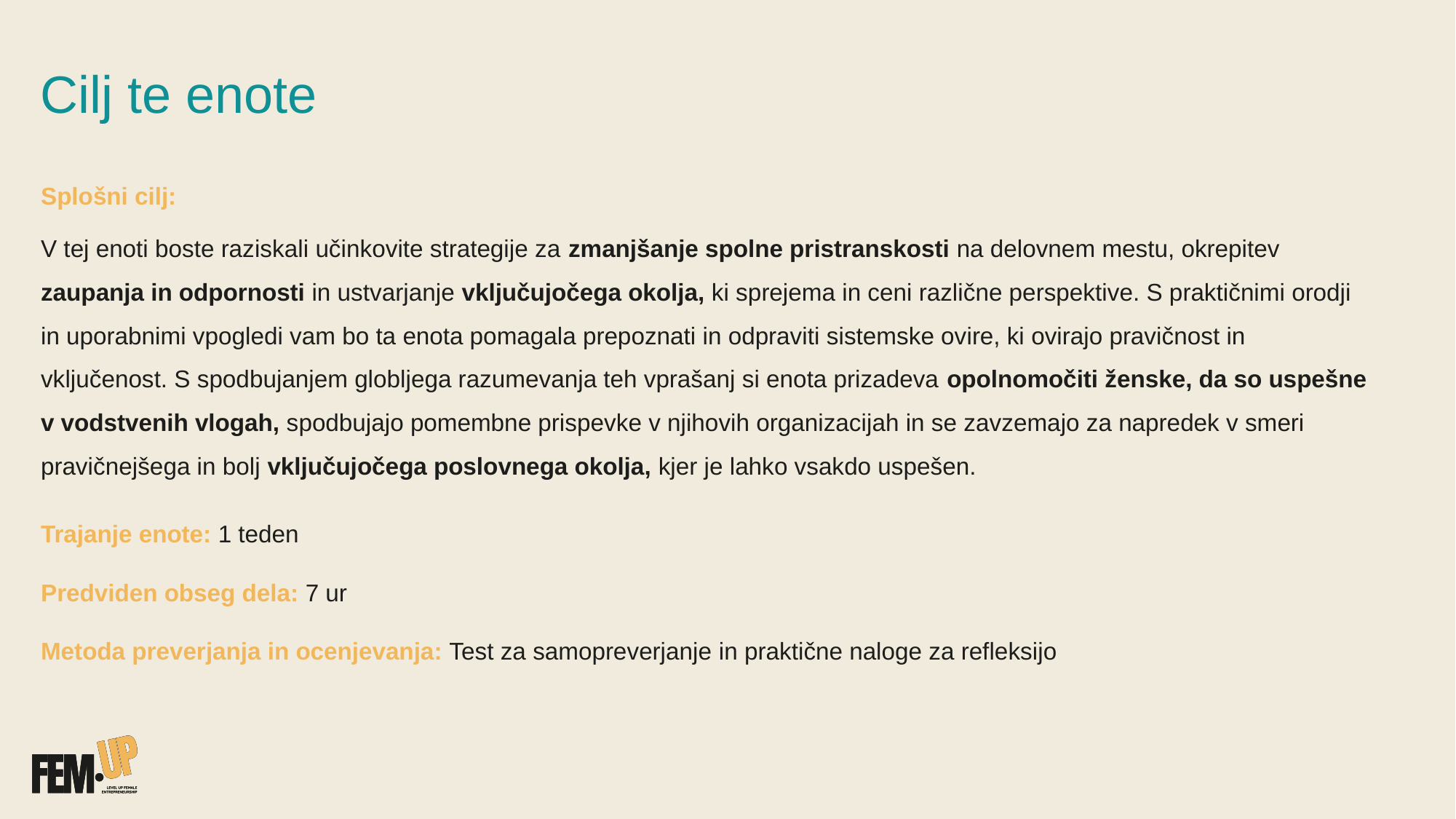

Cilj te enote
Splošni cilj:
V tej enoti boste raziskali učinkovite strategije za zmanjšanje spolne pristranskosti na delovnem mestu, okrepitev zaupanja in odpornosti in ustvarjanje vključujočega okolja, ki sprejema in ceni različne perspektive. S praktičnimi orodji in uporabnimi vpogledi vam bo ta enota pomagala prepoznati in odpraviti sistemske ovire, ki ovirajo pravičnost in vključenost. S spodbujanjem globljega razumevanja teh vprašanj si enota prizadeva opolnomočiti ženske, da so uspešne v vodstvenih vlogah, spodbujajo pomembne prispevke v njihovih organizacijah in se zavzemajo za napredek v smeri pravičnejšega in bolj vključujočega poslovnega okolja, kjer je lahko vsakdo uspešen.
Trajanje enote: 1 teden
Predviden obseg dela: 7 ur
Metoda preverjanja in ocenjevanja: Test za samopreverjanje in praktične naloge za refleksijo